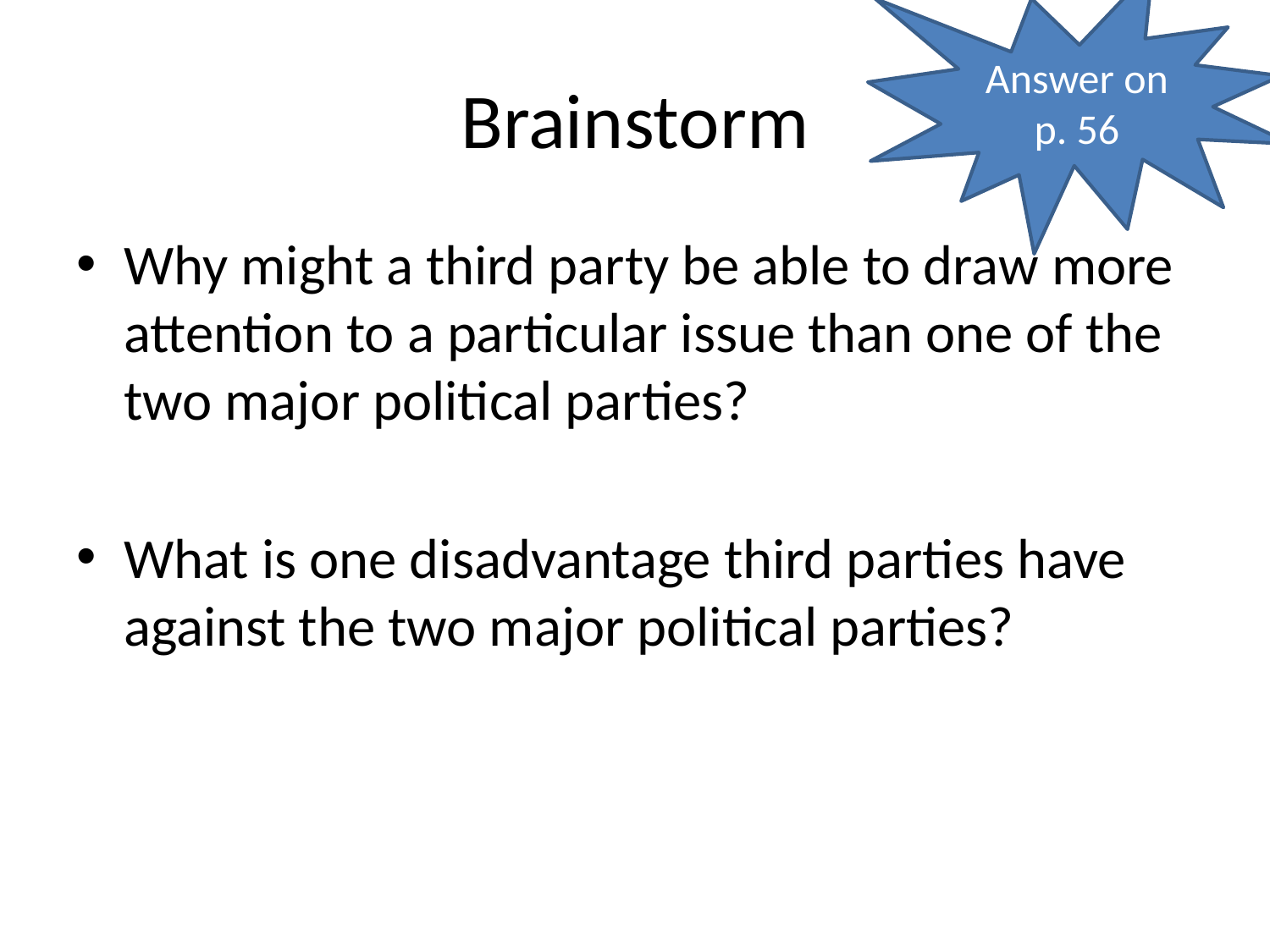

Answer on p. 56
# Brainstorm
Why might a third party be able to draw more attention to a particular issue than one of the two major political parties?

What is one disadvantage third parties have against the two major political parties?